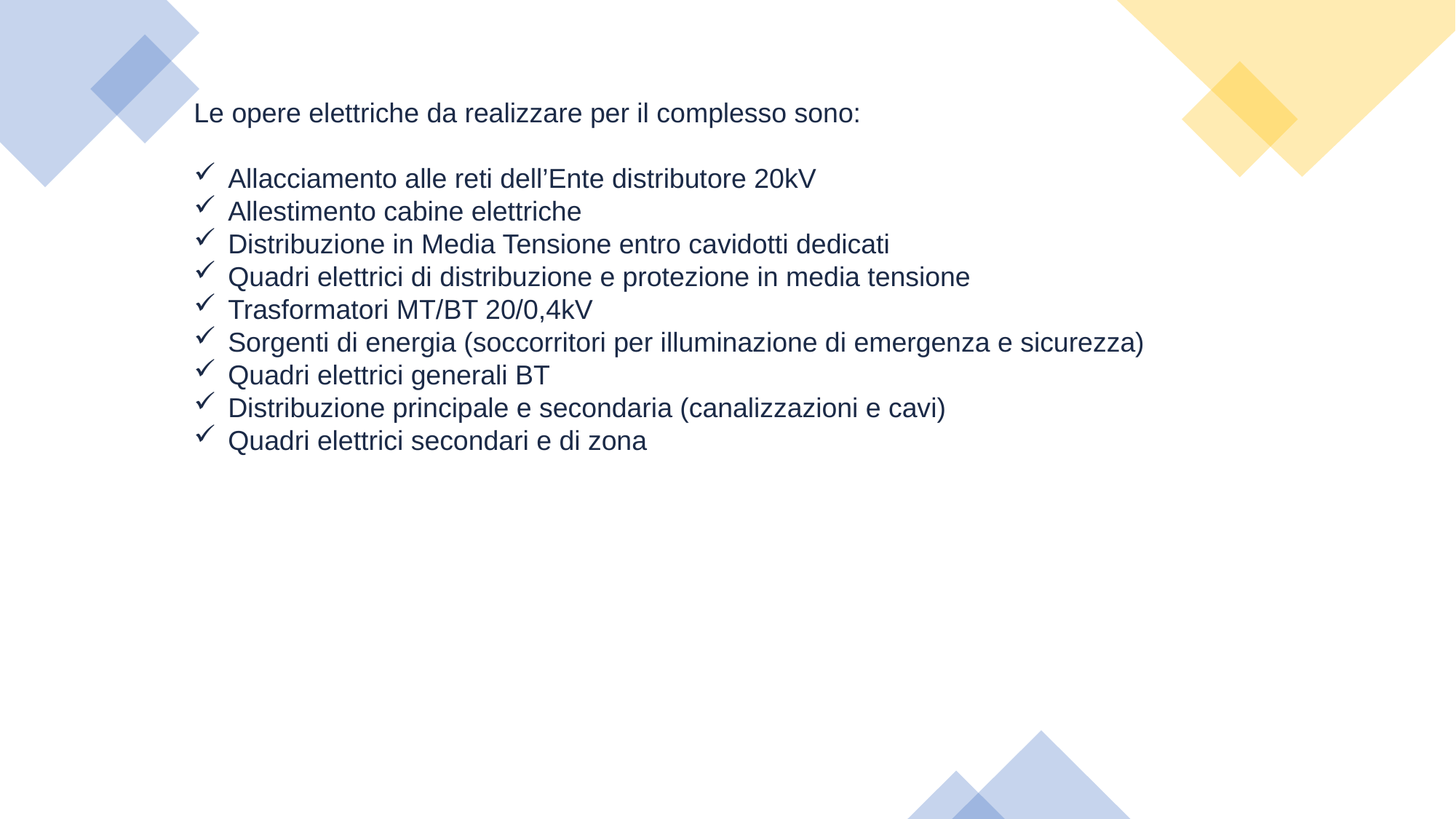

Le opere elettriche da realizzare per il complesso sono:

Allacciamento alle reti dell’Ente distributore 20kV
Allestimento cabine elettriche
Distribuzione in Media Tensione entro cavidotti dedicati
Quadri elettrici di distribuzione e protezione in media tensione
Trasformatori MT/BT 20/0,4kV
Sorgenti di energia (soccorritori per illuminazione di emergenza e sicurezza)
Quadri elettrici generali BT
Distribuzione principale e secondaria (canalizzazioni e cavi)
Quadri elettrici secondari e di zona